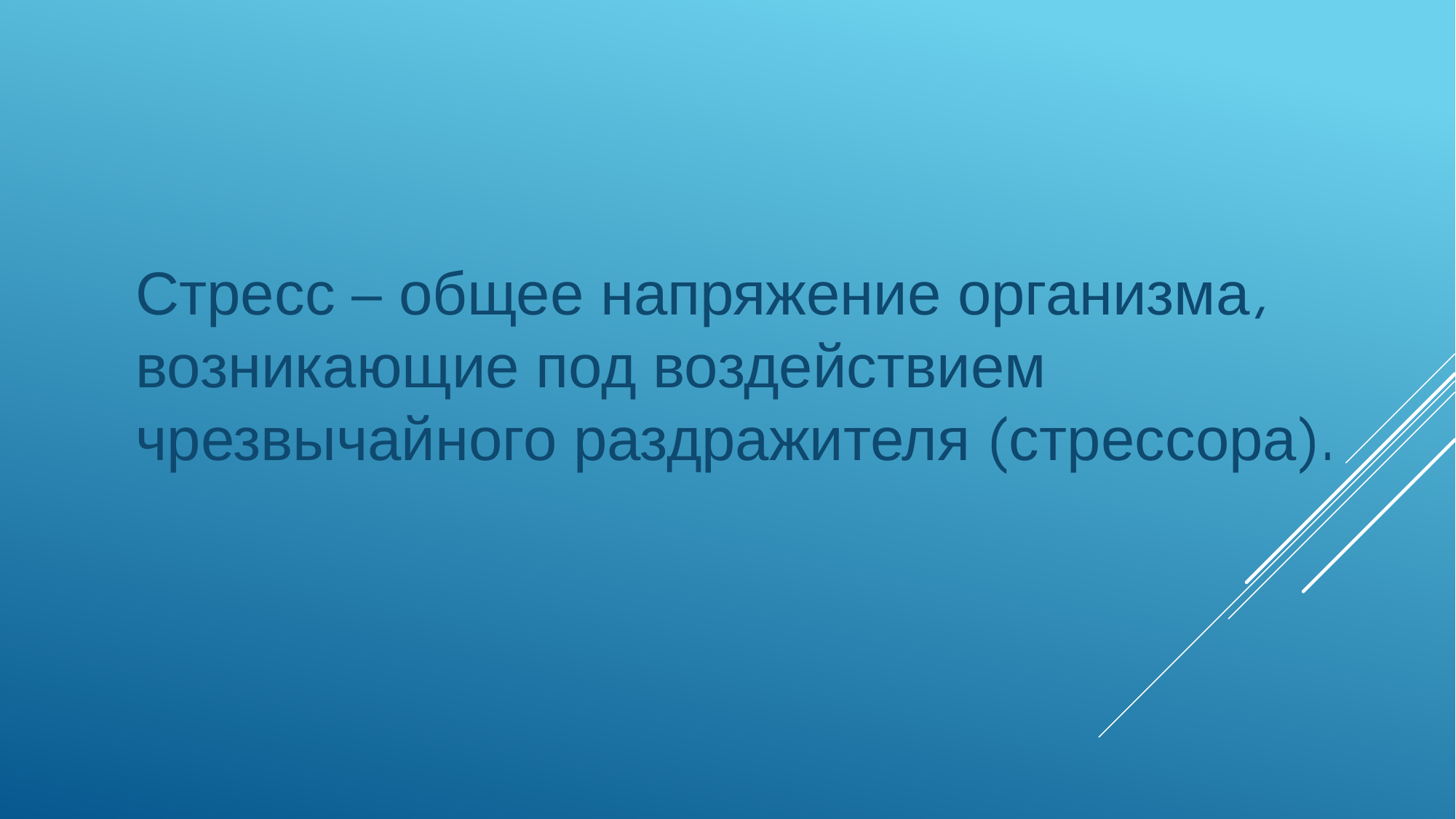

Стресс – общее напряжение организма, возникающие под воздействием чрезвычайного раздражителя (стрессора).